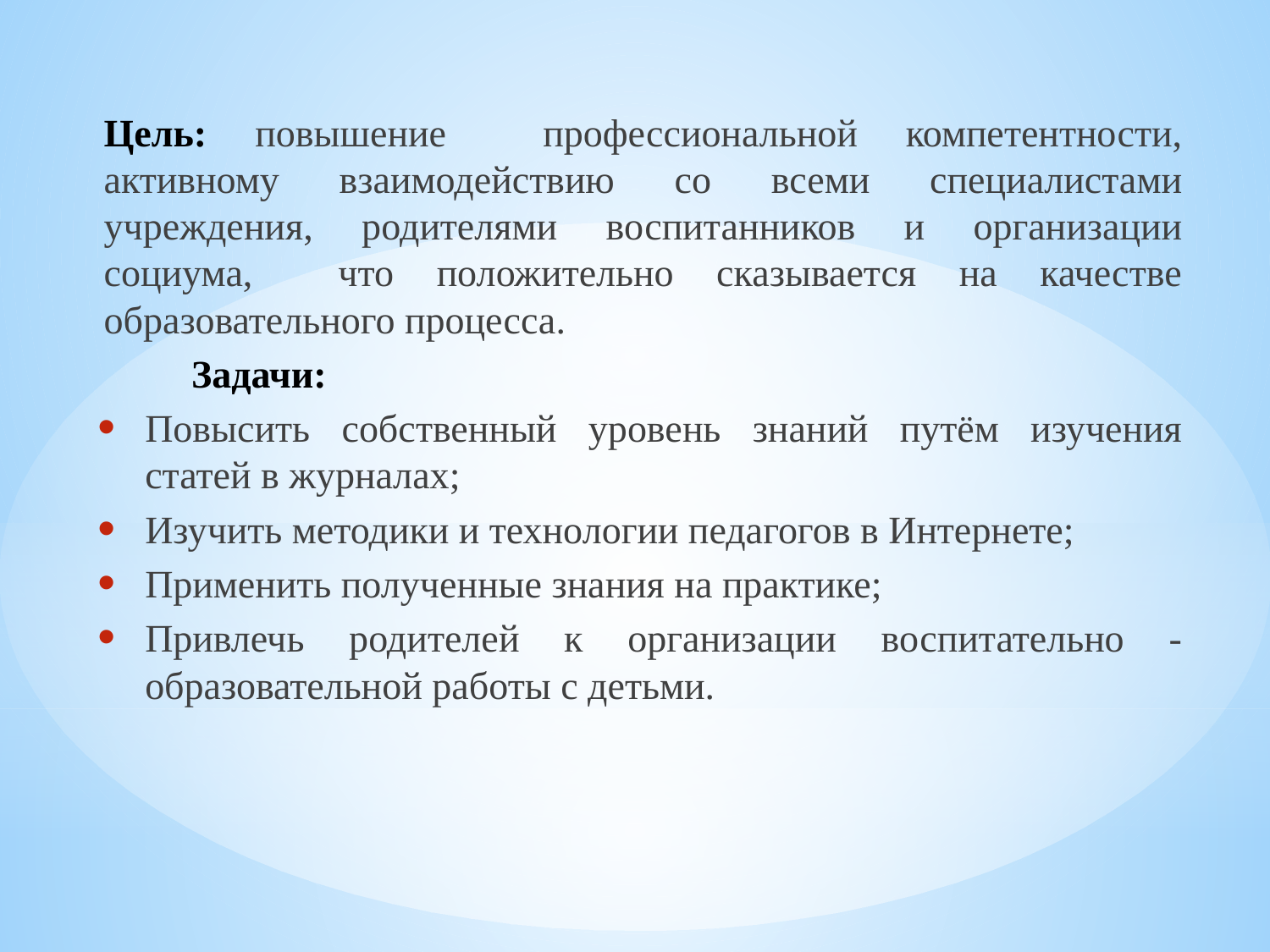

Цель: повышение  профессиональной компетентности, активному взаимодействию со всеми специалистами учреждения, родителями воспитанников и организации социума,  что положительно сказывается на качестве образовательного процесса.
         Задачи:
Повысить собственный уровень знаний путём изучения статей в журналах;
Изучить методики и технологии педагогов в Интернете;
Применить полученные знания на практике;
Привлечь родителей к организации воспитательно - образовательной работы с детьми.